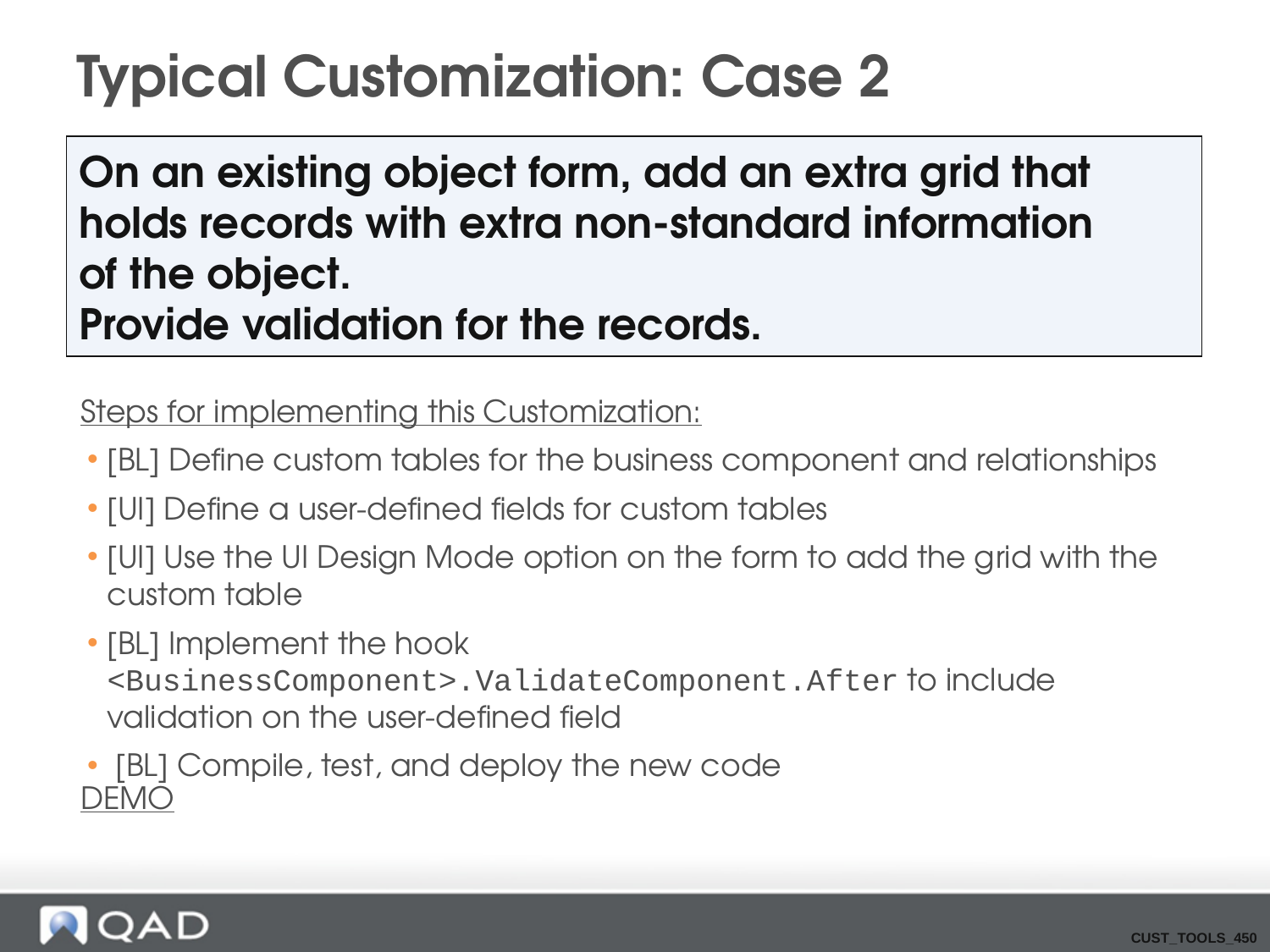

# Typical Customization: Case 2
On an existing object form, add an extra grid that
holds records with extra non-standard information
of the object.
Provide validation for the records.
Steps for implementing this Customization:
[BL] Define custom tables for the business component and relationships
[UI] Define a user-defined fields for custom tables
[UI] Use the UI Design Mode option on the form to add the grid with the custom table
[BL] Implement the hook <BusinessComponent>.ValidateComponent.After to include validation on the user-defined field
 [BL] Compile, test, and deploy the new code
DEMO
CUST_TOOLS_450